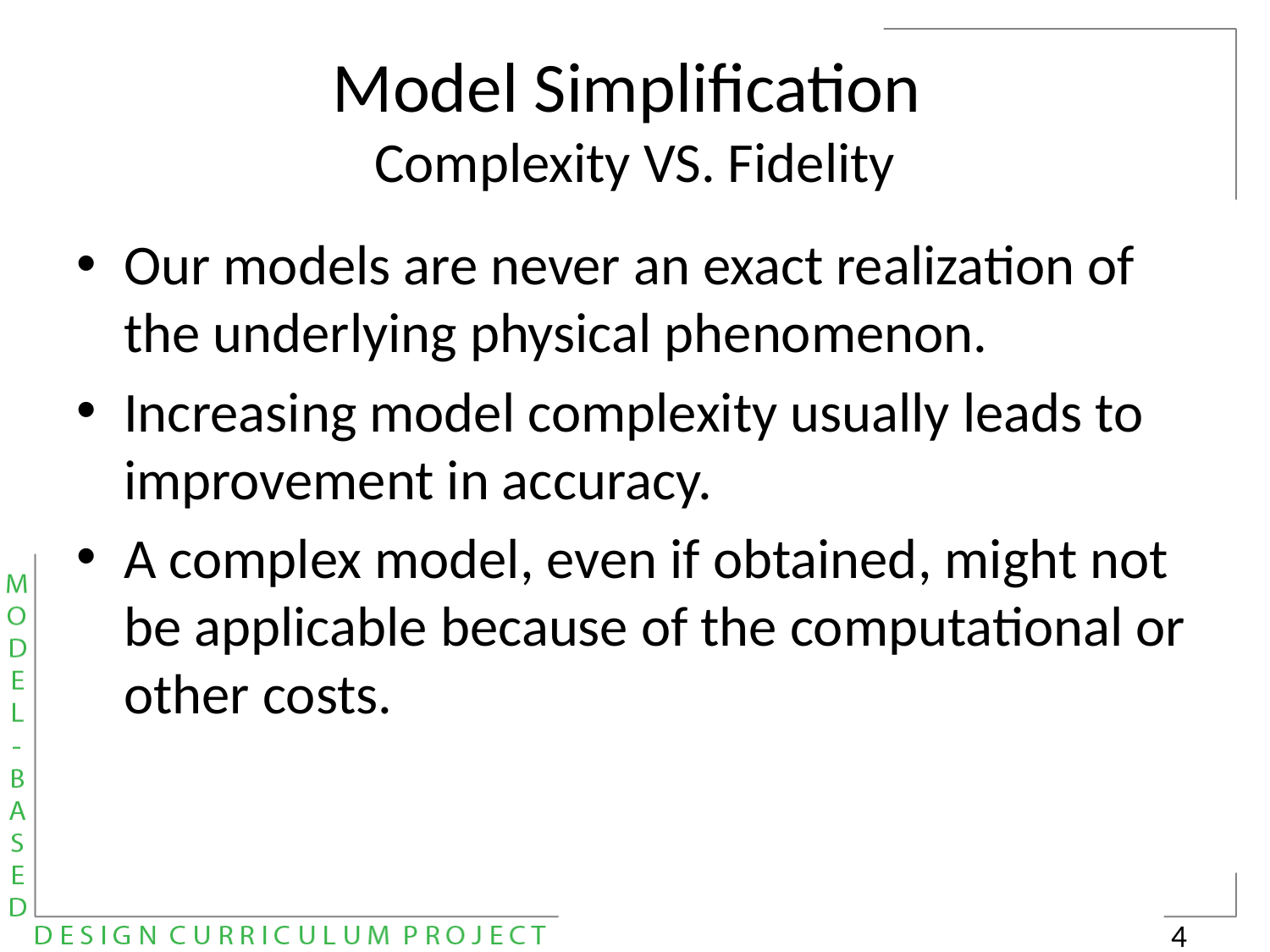

# Model Simplification Complexity VS. Fidelity
Our models are never an exact realization of the underlying physical phenomenon.
Increasing model complexity usually leads to improvement in accuracy.
A complex model, even if obtained, might not be applicable because of the computational or other costs.